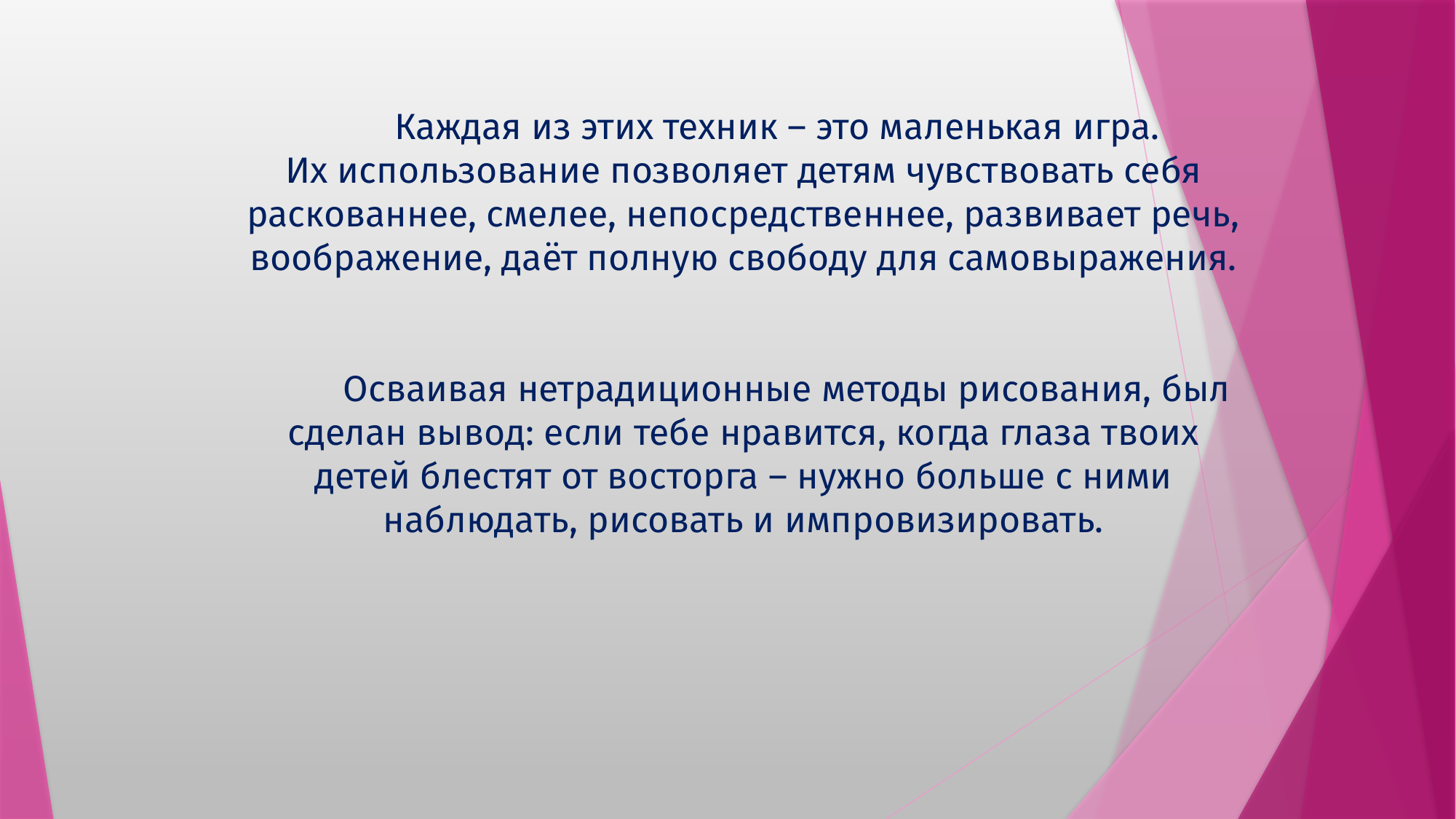

# Каждая из этих техник – это маленькая игра. Их использование позволяет детям чувствовать себя раскованнее, смелее, непосредственнее, развивает речь, воображение, даёт полную свободу для самовыражения. Осваивая нетрадиционные методы рисования, был сделан вывод: если тебе нравится, когда глаза твоих детей блестят от восторга – нужно больше с ними наблюдать, рисовать и импровизировать.